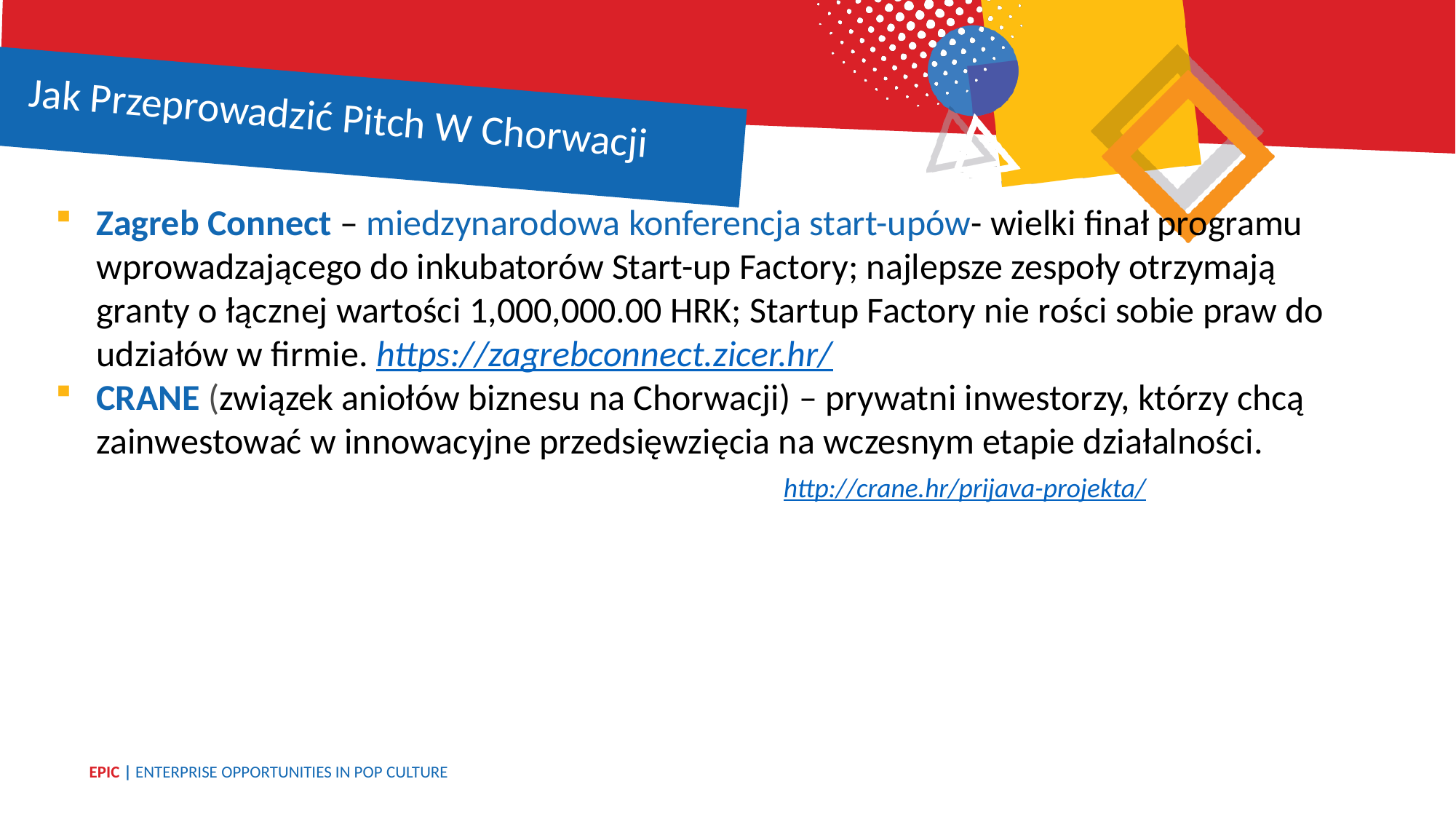

Jak Przeprowadzić Pitch W Chorwacji
Zagreb Connect – miedzynarodowa konferencja start-upów- wielki finał programu wprowadzającego do inkubatorów Start-up Factory; najlepsze zespoły otrzymają granty o łącznej wartości 1,000,000.00 HRK; Startup Factory nie rości sobie praw do udziałów w firmie. https://zagrebconnect.zicer.hr/
CRANE (związek aniołów biznesu na Chorwacji) – prywatni inwestorzy, którzy chcą zainwestować w innowacyjne przedsięwzięcia na wczesnym etapie działalności.
			   http://crane.hr/prijava-projekta/